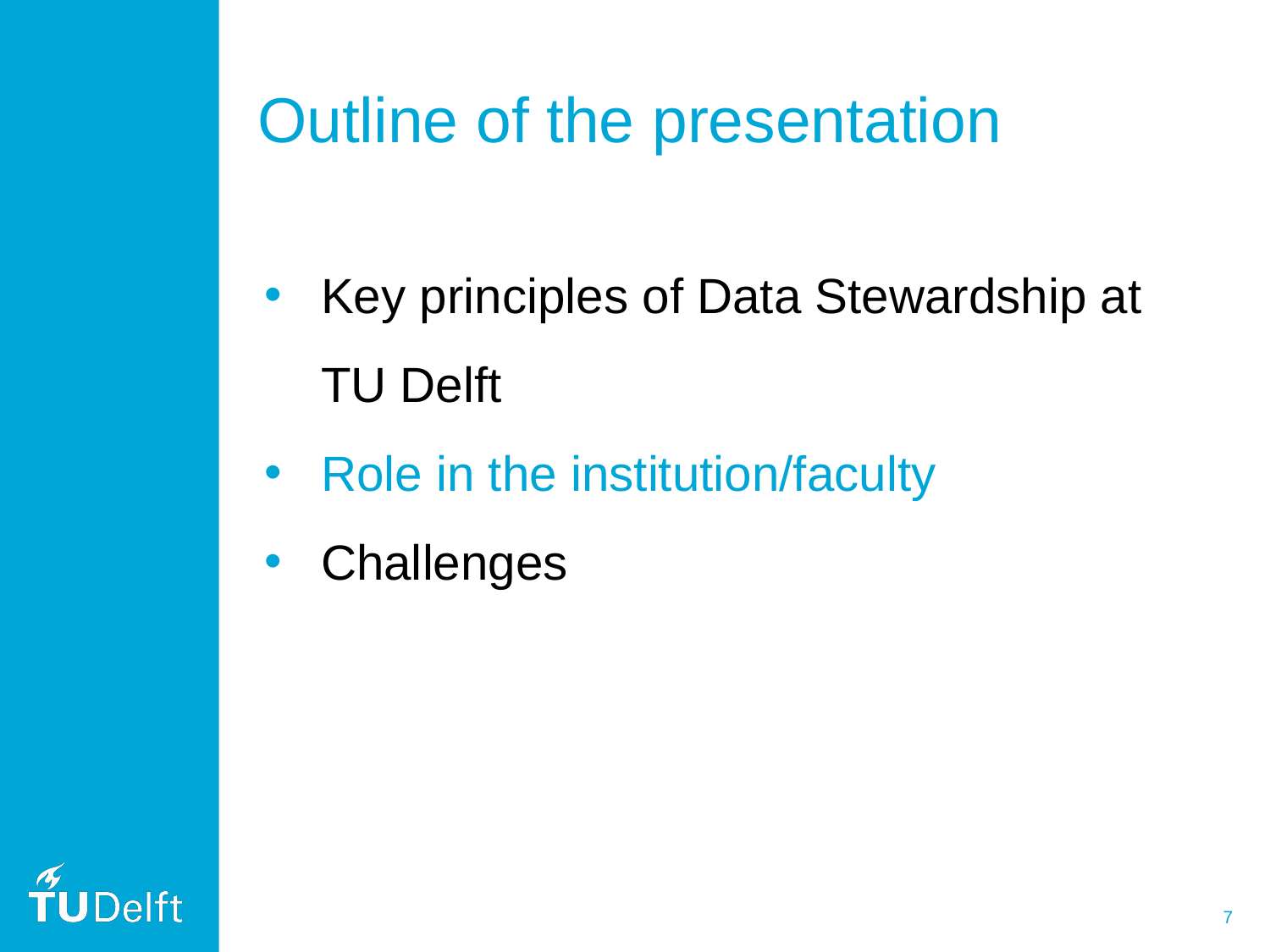

# Outline of the presentation
Key principles of Data Stewardship at TU Delft
Role in the institution/faculty
Challenges